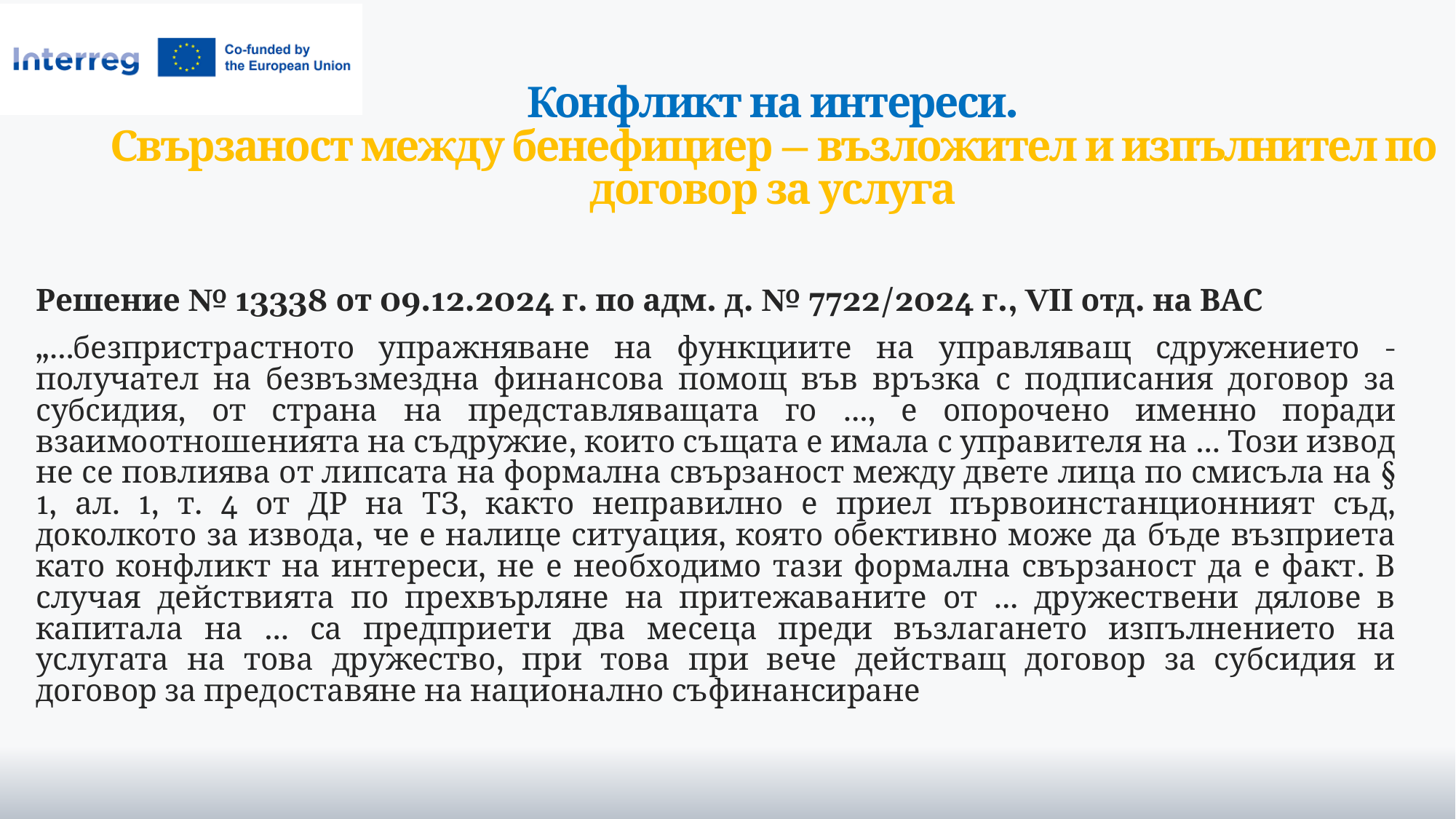

# Конфликт на интереси. Свързаност между бенефициер – възложител и изпълнител по договор за услуга
Решение № 13338 от 09.12.2024 г. по адм. д. № 7722/2024 г., VІІ отд. на ВАС
„…безпристрастното упражняване на функциите на управляващ сдружението - получател на безвъзмездна финансова помощ във връзка с подписания договор за субсидия, от страна на представляващата го ..., е опорочено именно поради взаимоотношенията на съдружие, които същата е имала с управителя на ... Този извод не се повлиява от липсата на формална свързаност между двете лица по смисъла на § 1, ал. 1, т. 4 от ДР на ТЗ, както неправилно е приел първоинстанционният съд, доколкото за извода, че е налице ситуация, която обективно може да бъде възприета като конфликт на интереси, не е необходимо тази формална свързаност да е факт. В случая действията по прехвърляне на притежаваните от ... дружествени дялове в капитала на ... са предприети два месеца преди възлагането изпълнението на услугата на това дружество, при това при вече действащ договор за субсидия и договор за предоставяне на национално съфинансиране